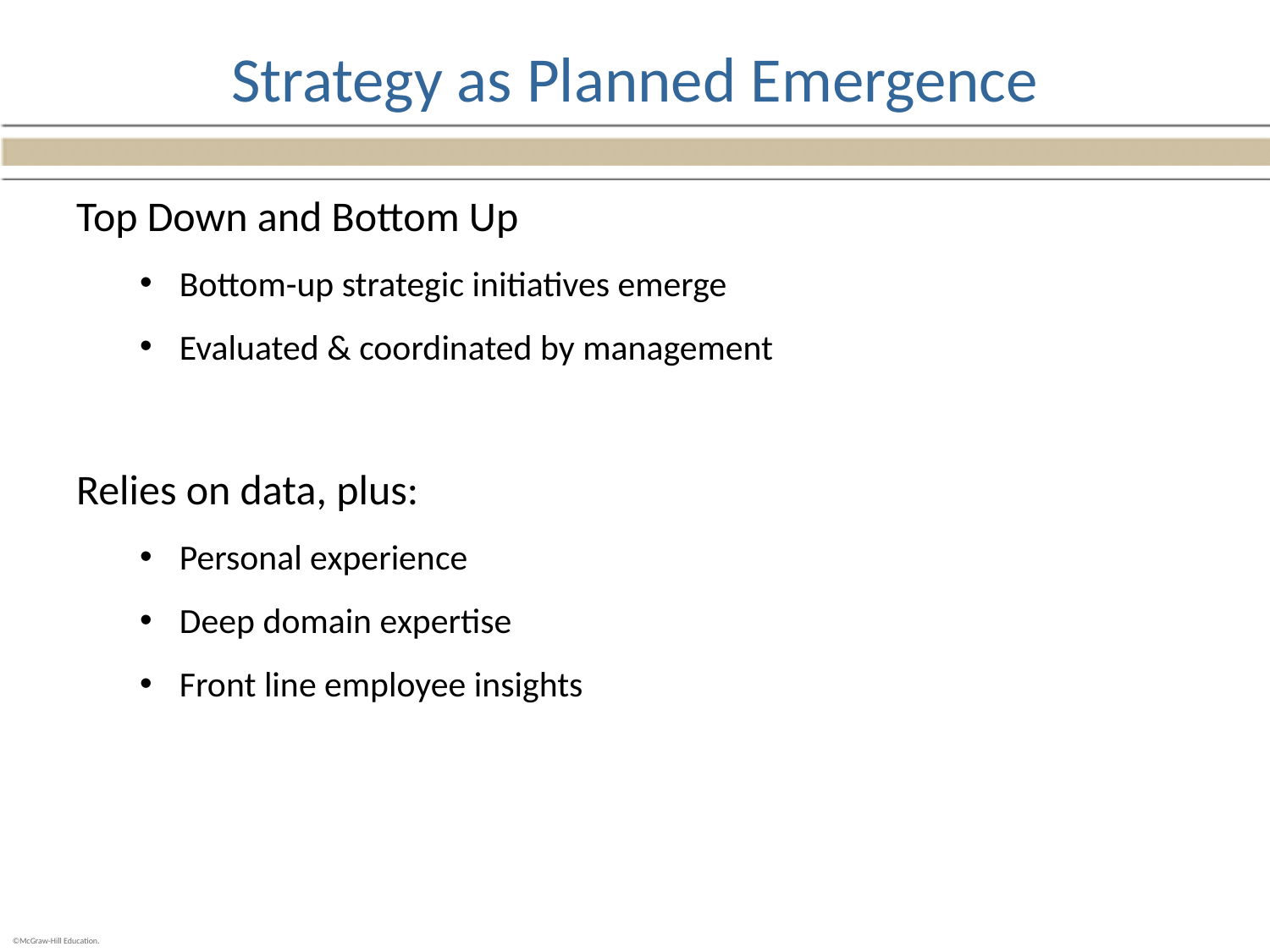

# Strategy as Planned Emergence
Top Down and Bottom Up
Bottom-up strategic initiatives emerge
Evaluated & coordinated by management

Relies on data, plus:
Personal experience
Deep domain expertise
Front line employee insights